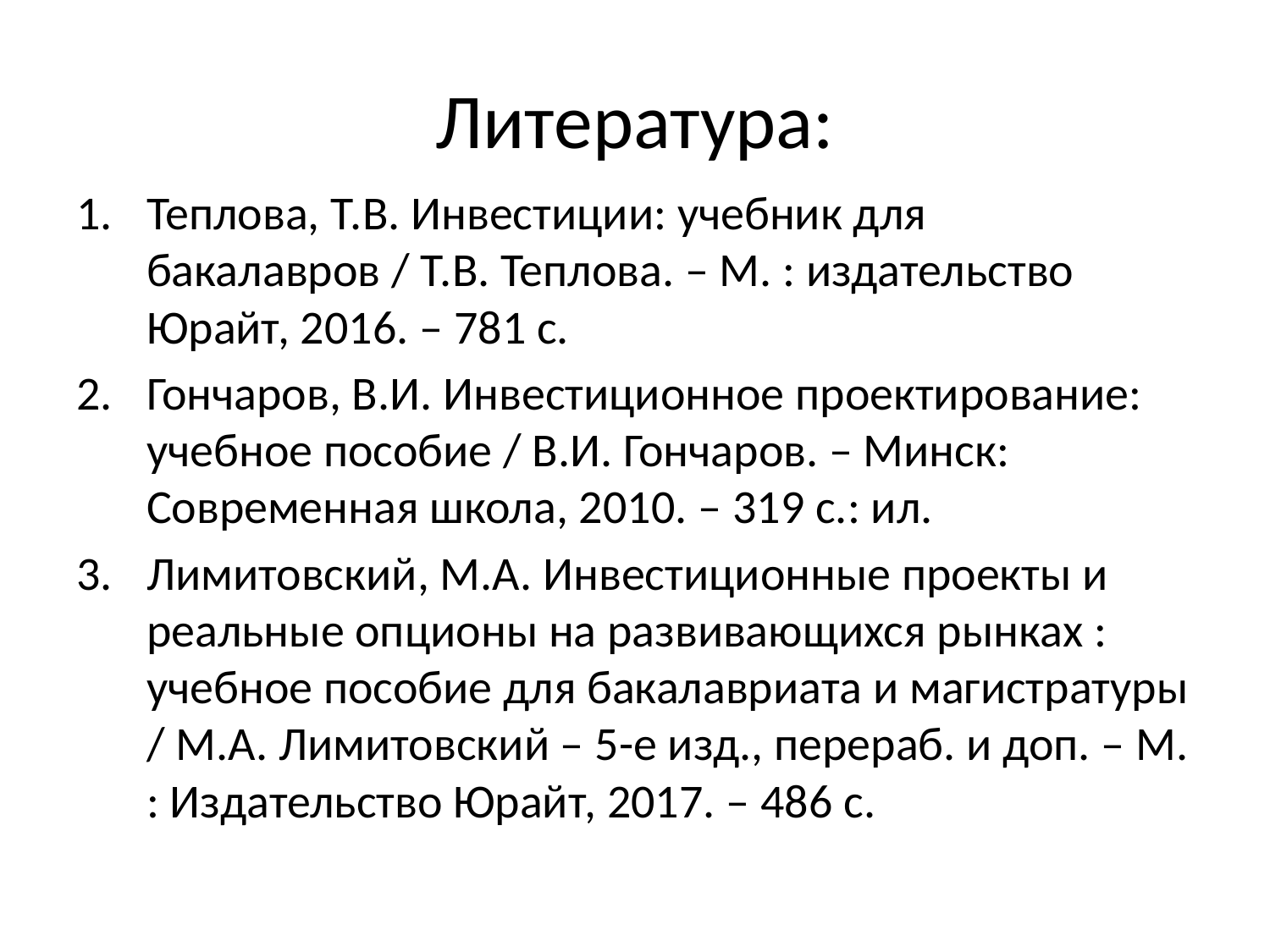

# Литература:
Теплова, Т.В. Инвестиции: учебник для бакалавров / Т.В. Теплова. – М. : издательство Юрайт, 2016. – 781 с.
Гончаров, В.И. Инвестиционное проектирование: учебное пособие / В.И. Гончаров. – Минск: Современная школа, 2010. – 319 с.: ил.
Лимитовский, М.А. Инвестиционные проекты и реальные опционы на развивающихся рынках : учебное пособие для бакалавриата и магистратуры / М.А. Лимитовский – 5-е изд., перераб. и доп. – М. : Издательство Юрайт, 2017. – 486 с.